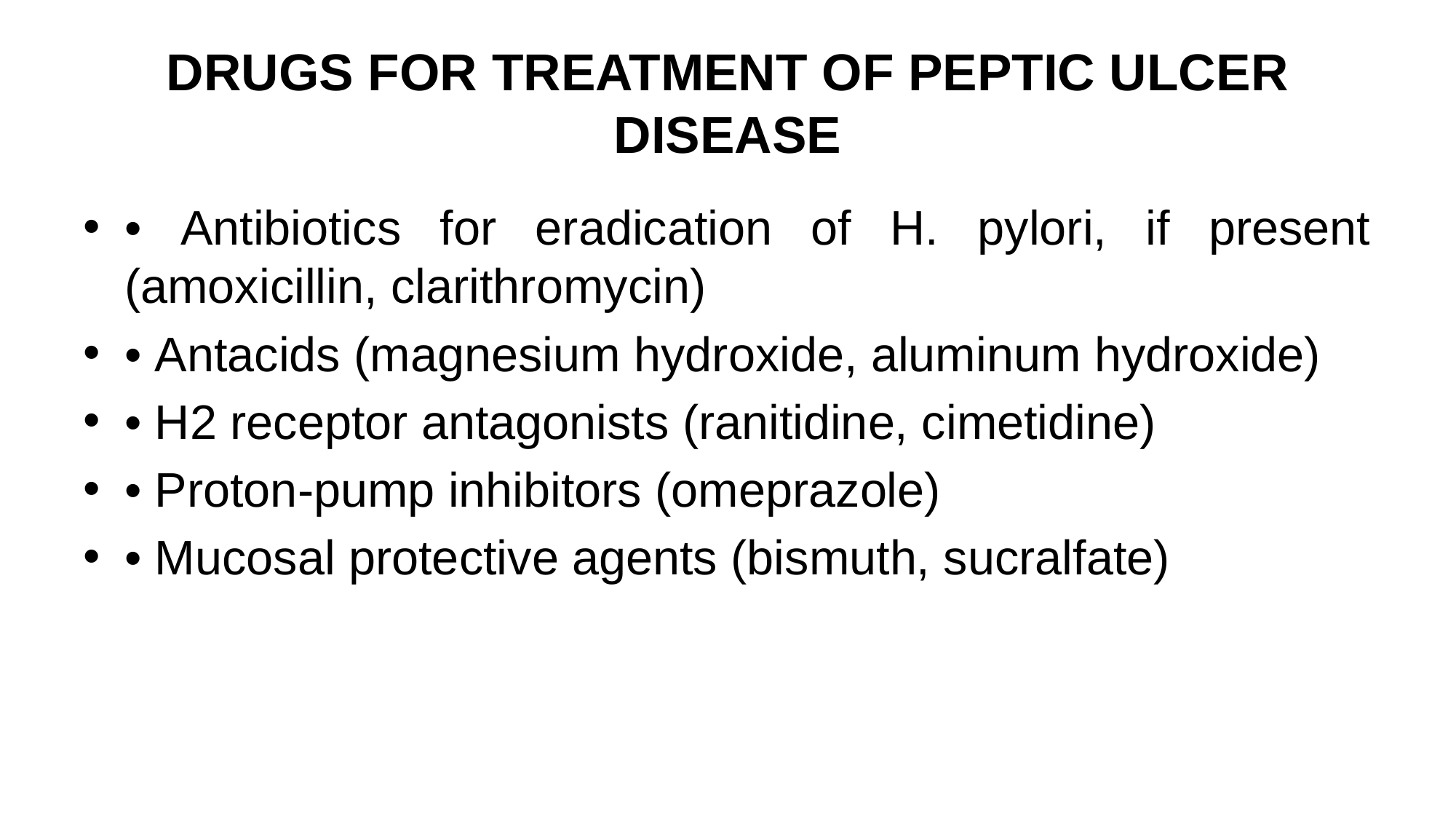

# Drugs for Treatment of Peptic Ulcer Disease
• Antibiotics for eradication of H. pylori, if present (amoxicillin, clarithromycin)
• Antacids (magnesium hydroxide, aluminum hydroxide)
• H2 receptor antagonists (ranitidine, cimetidine)
• Proton-pump inhibitors (omeprazole)
• Mucosal protective agents (bismuth, sucralfate)